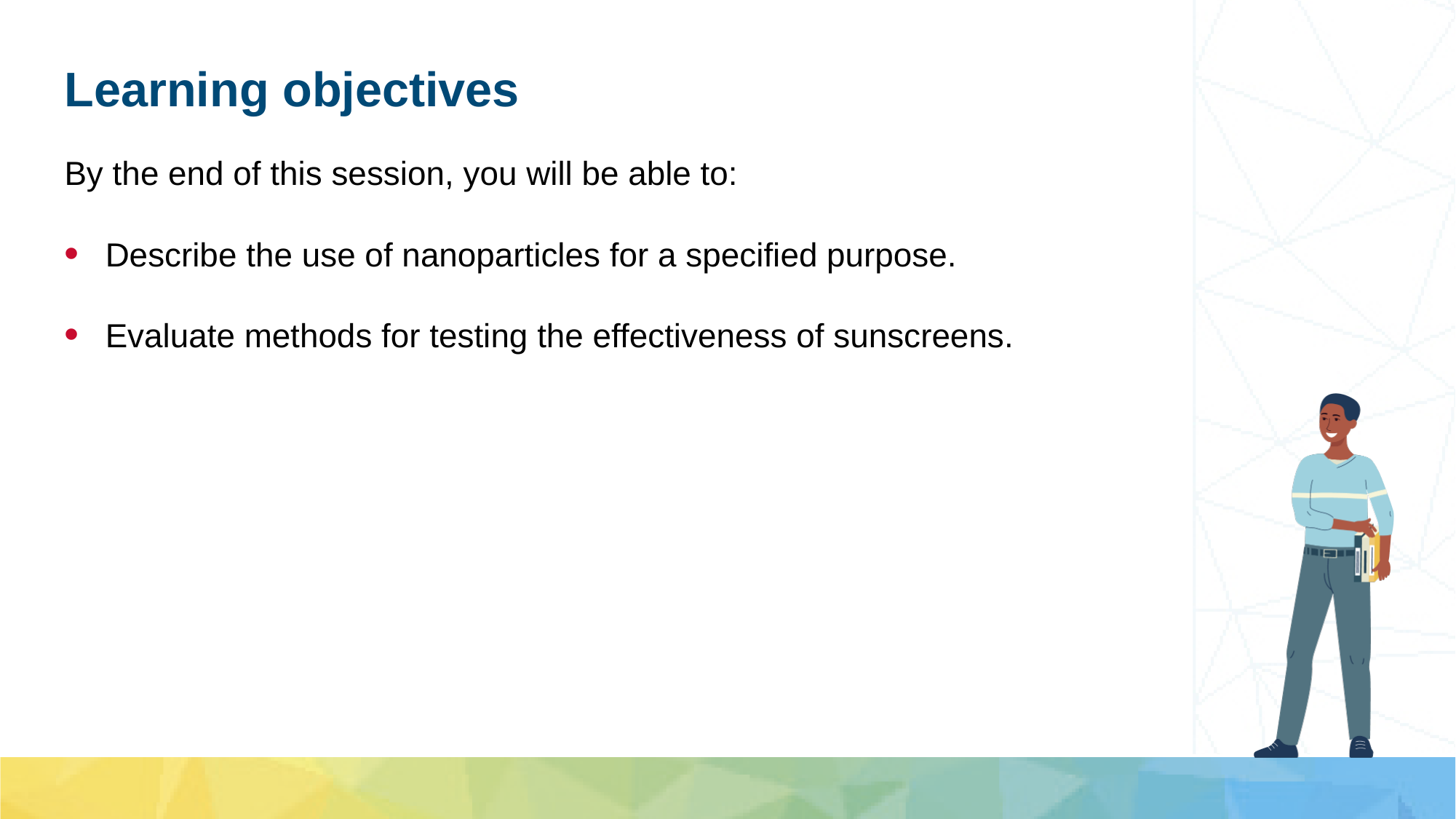

# Learning objectives
By the end of this session, you will be able to:
Describe the use of nanoparticles for a specified purpose.
Evaluate methods for testing the effectiveness of sunscreens.